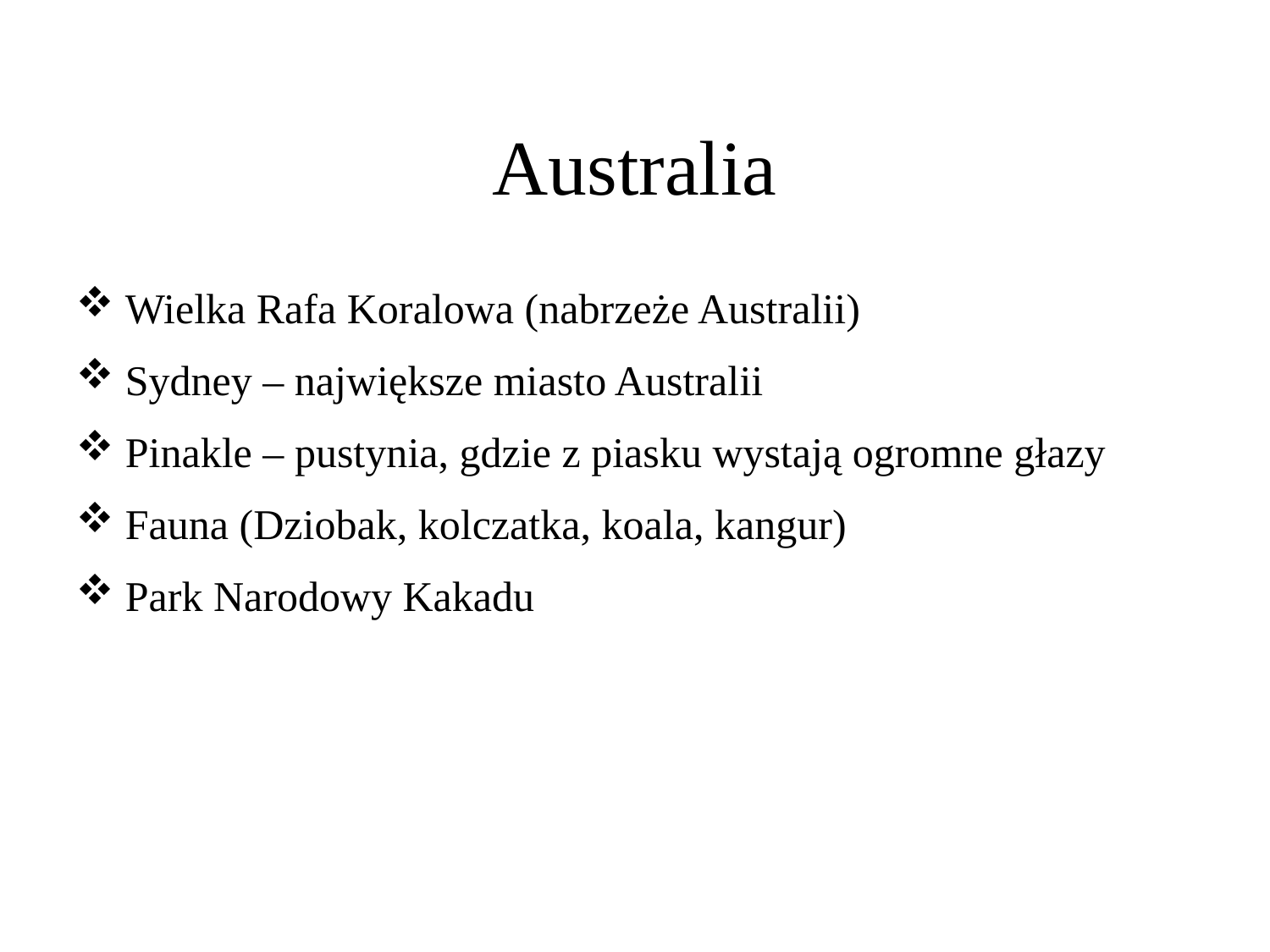

# Australia
 Wielka Rafa Koralowa (nabrzeże Australii)
 Sydney – największe miasto Australii
 Pinakle – pustynia, gdzie z piasku wystają ogromne głazy
 Fauna (Dziobak, kolczatka, koala, kangur)
 Park Narodowy Kakadu